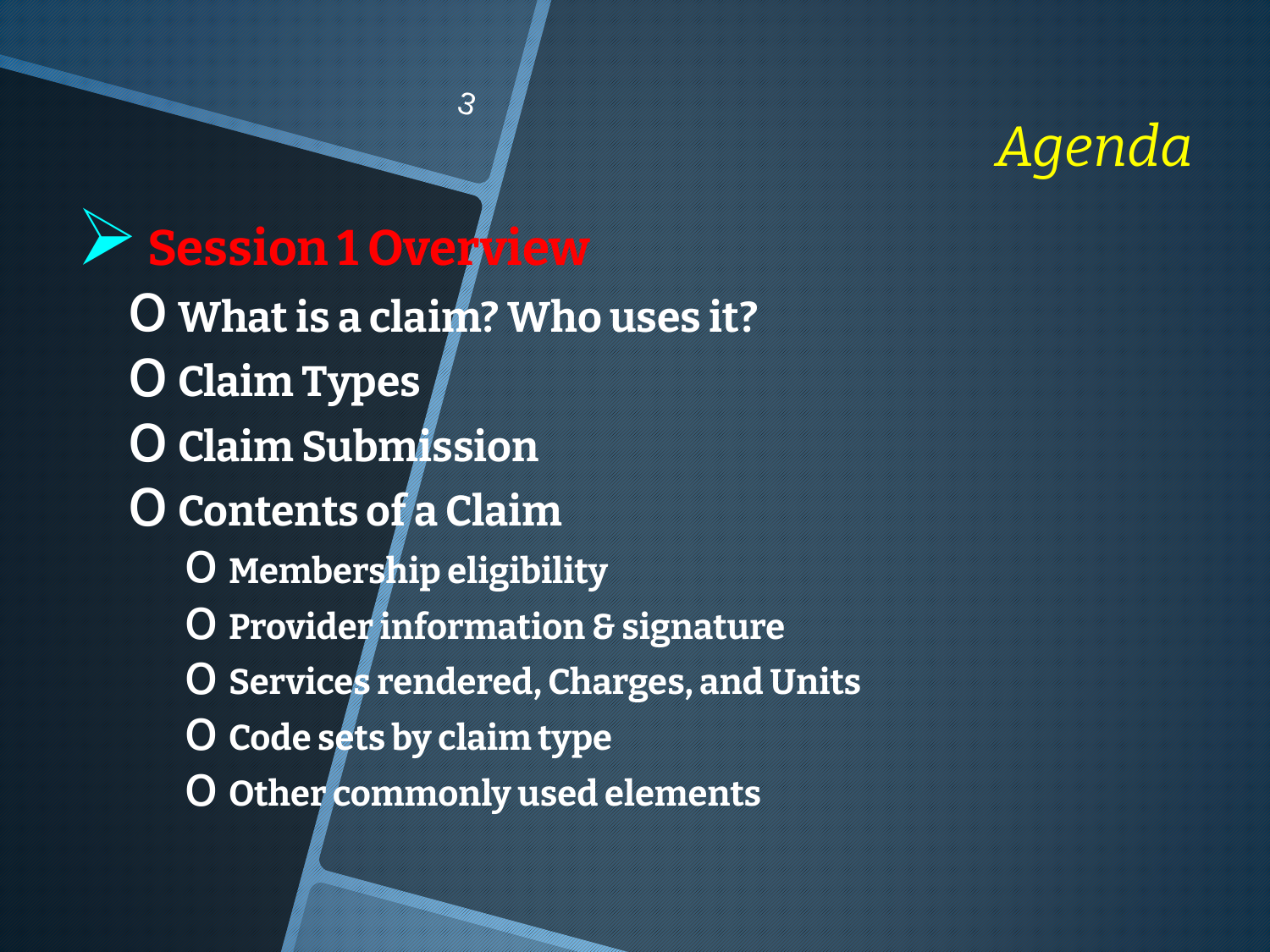

# Agenda
3
 Session 1 Overview
What is a claim? Who uses it?
Claim Types
Claim Submission
Contents of a Claim
Membership eligibility
Provider information & signature
Services rendered, Charges, and Units
Code sets by claim type
Other commonly used elements